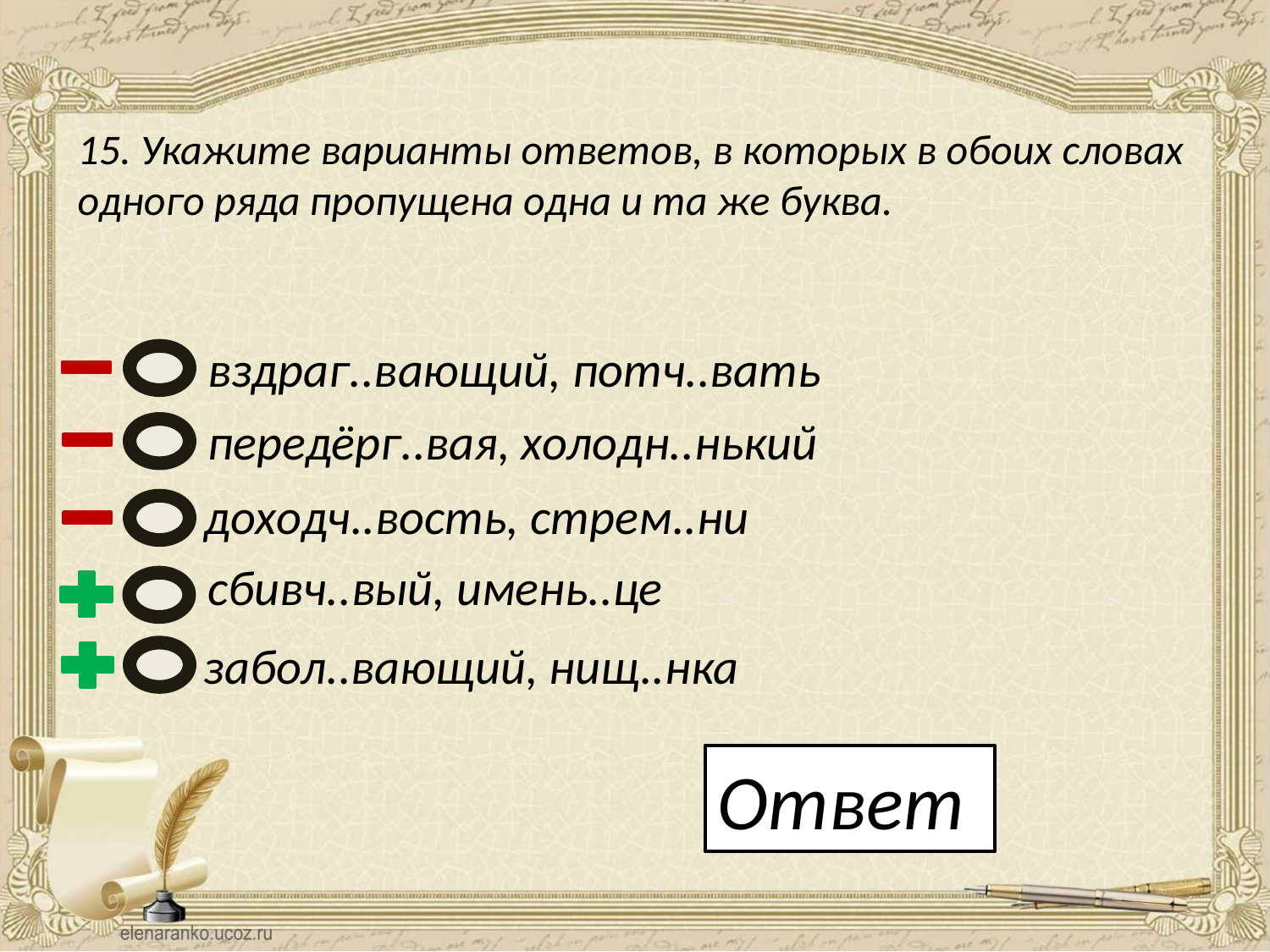

15. Укажите варианты ответов, в которых в обоих словах одного ряда пропущена одна и та же буква.
вздраг..вающий, потч..вать

передёрг..вая, холодн..нький

доходч..вость, стрем..ни

сбивч..вый, имень..це

забол..вающий, нищ..нка

Ответ